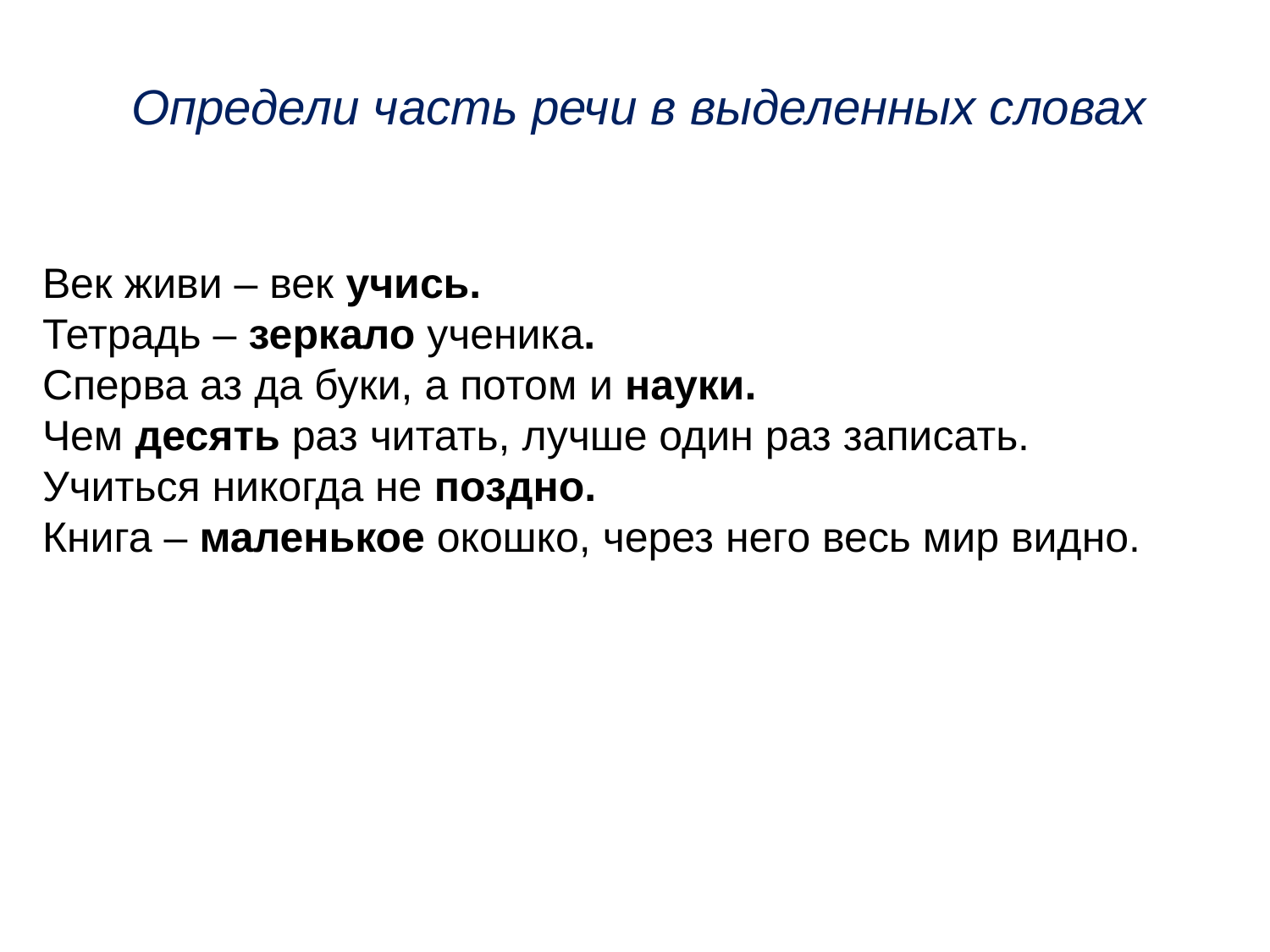

Определи часть речи в выделенных словах
Век живи – век учись.
Тетрадь – зеркало ученика.
Сперва аз да буки, а потом и науки.
Чем десять раз читать, лучше один раз записать.
Учиться никогда не поздно.
Книга – маленькое окошко, через него весь мир видно.